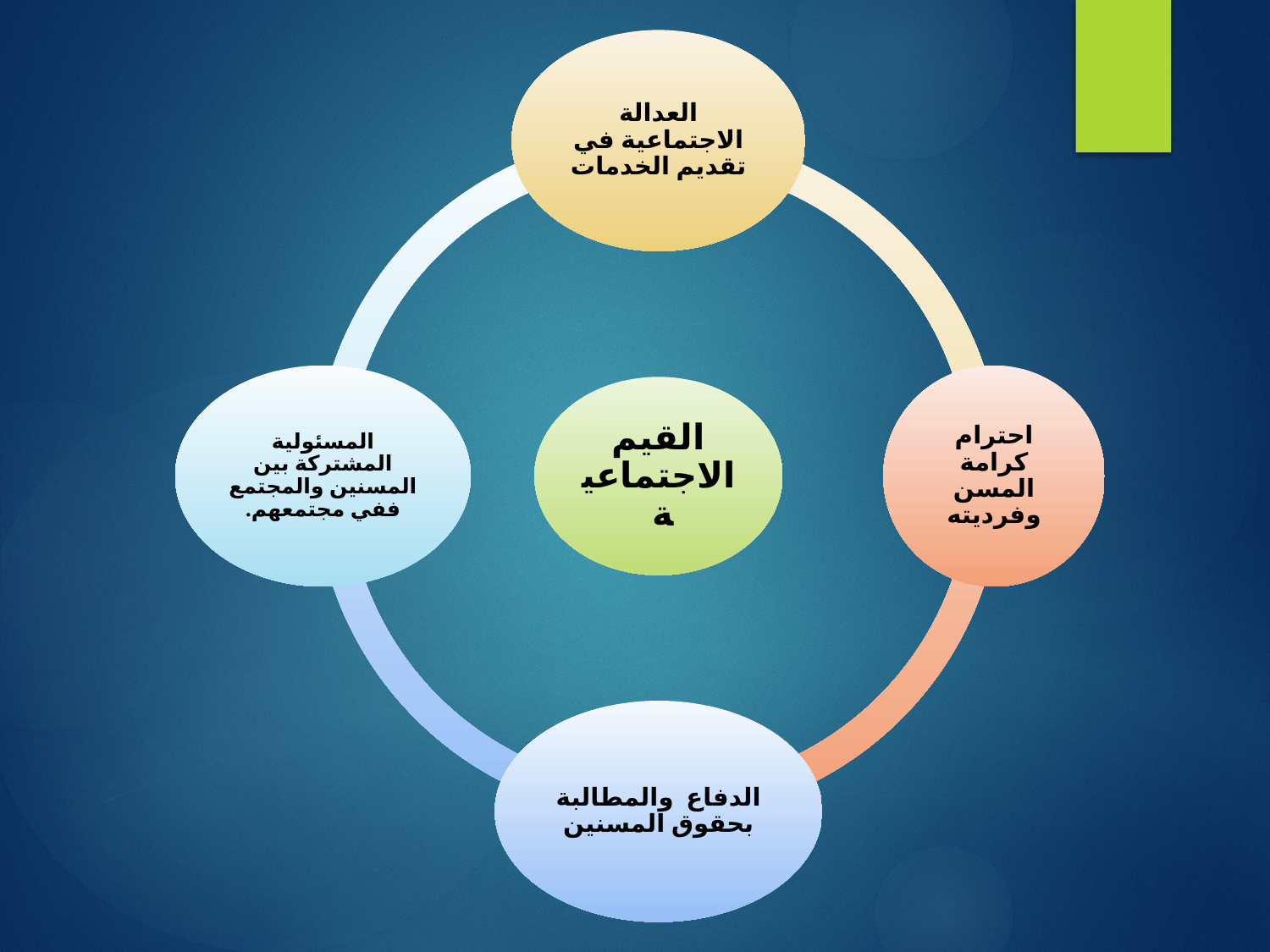

القيم الاجتماعية
العدالة الاجتماعية في تقديم الخدمات
احترام كرامة المسن وفرديته
الدفاع  والمطالبة بحقوق المسنين
المسئولية المشتركة بين المسنين والمجتمع ففي مجتمعهم.